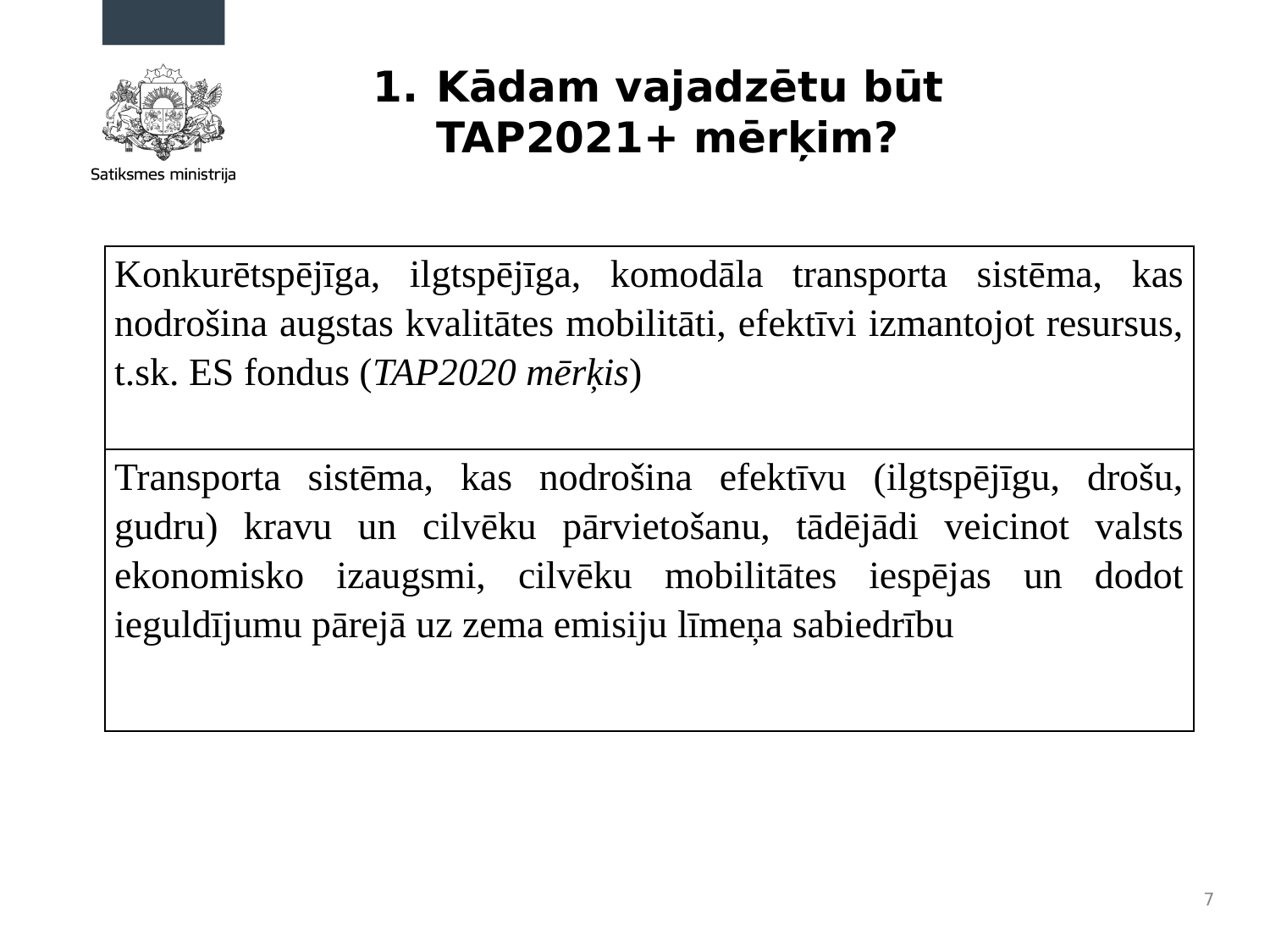

# Kādam vajadzētu būt TAP2021+ mērķim?
| Konkurētspējīga, ilgtspējīga, komodāla transporta sistēma, kas nodrošina augstas kvalitātes mobilitāti, efektīvi izmantojot resursus, t.sk. ES fondus (TAP2020 mērķis) |
| --- |
| Transporta sistēma, kas nodrošina efektīvu (ilgtspējīgu, drošu, gudru) kravu un cilvēku pārvietošanu, tādējādi veicinot valsts ekonomisko izaugsmi, cilvēku mobilitātes iespējas un dodot ieguldījumu pārejā uz zema emisiju līmeņa sabiedrību |
7